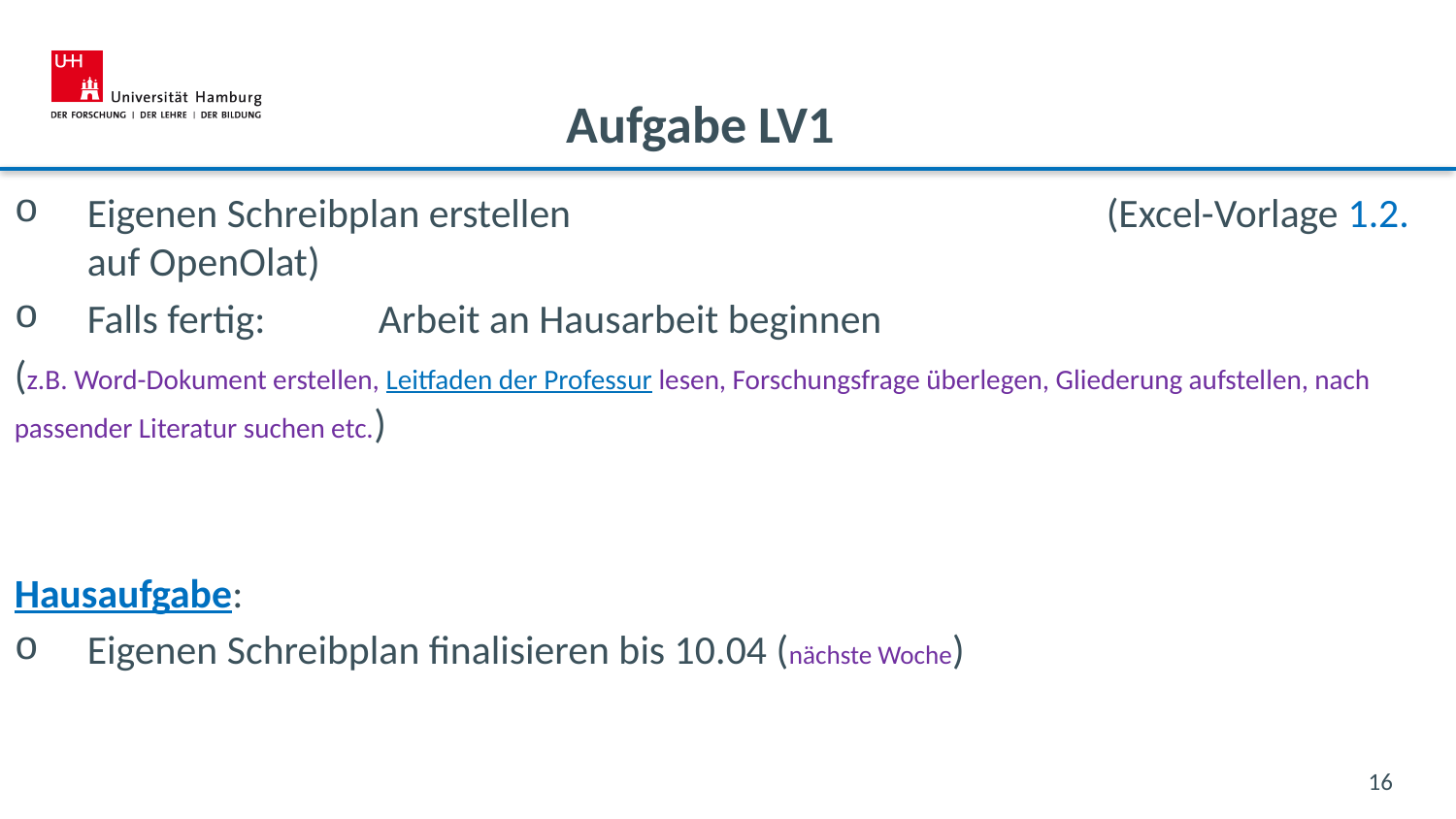

# Aufgabe LV1
Eigenen Schreibplan erstellen 				(Excel-Vorlage 1.2. auf OpenOlat)
Falls fertig:	Arbeit an Hausarbeit beginnen
(z.B. Word-Dokument erstellen, Leitfaden der Professur lesen, Forschungsfrage überlegen, Gliederung aufstellen, nach passender Literatur suchen etc.)

Hausaufgabe:
Eigenen Schreibplan finalisieren bis 10.04 (nächste Woche)
16